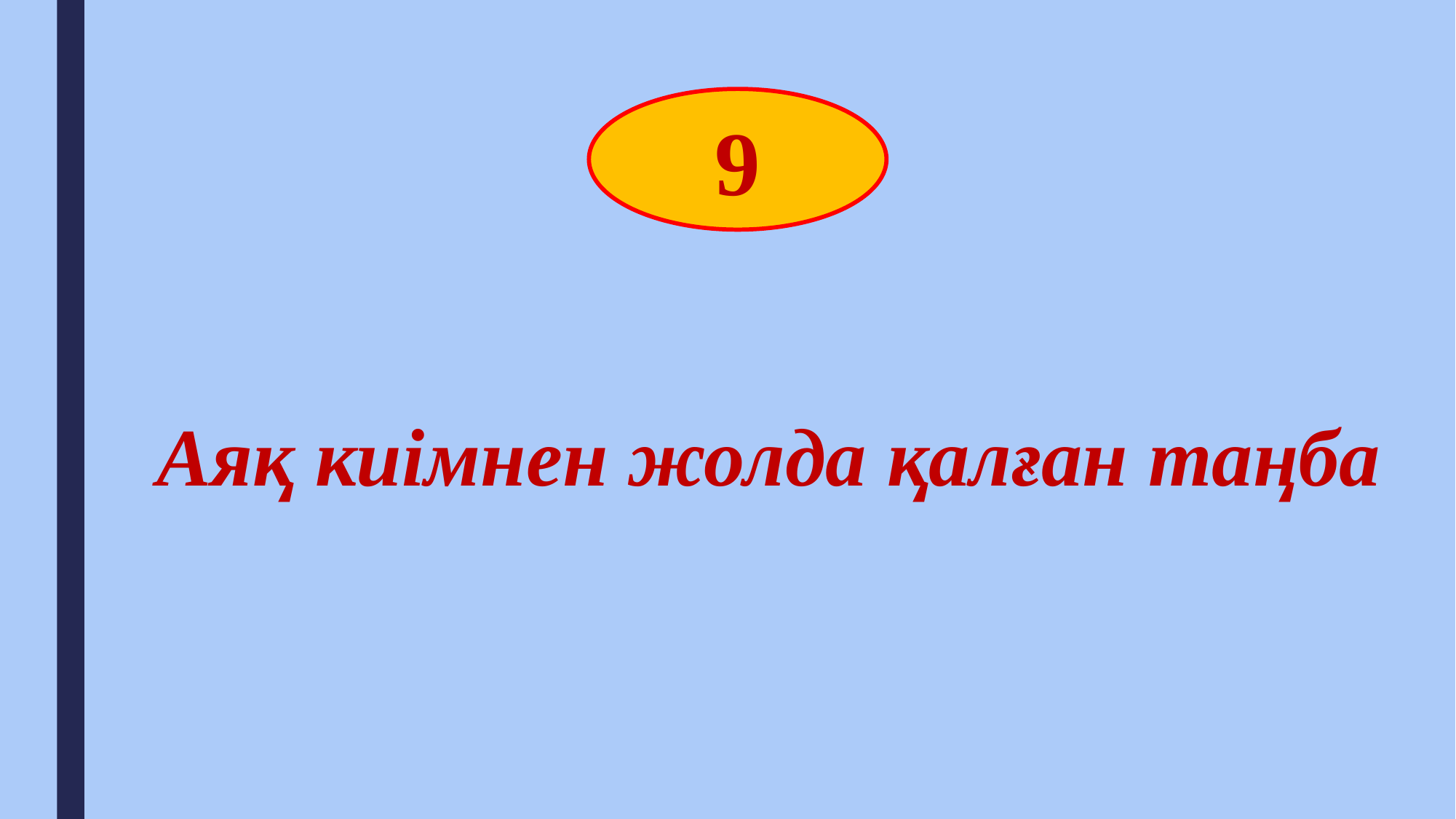

9
# Аяқ киімнен жолда қалған таңба